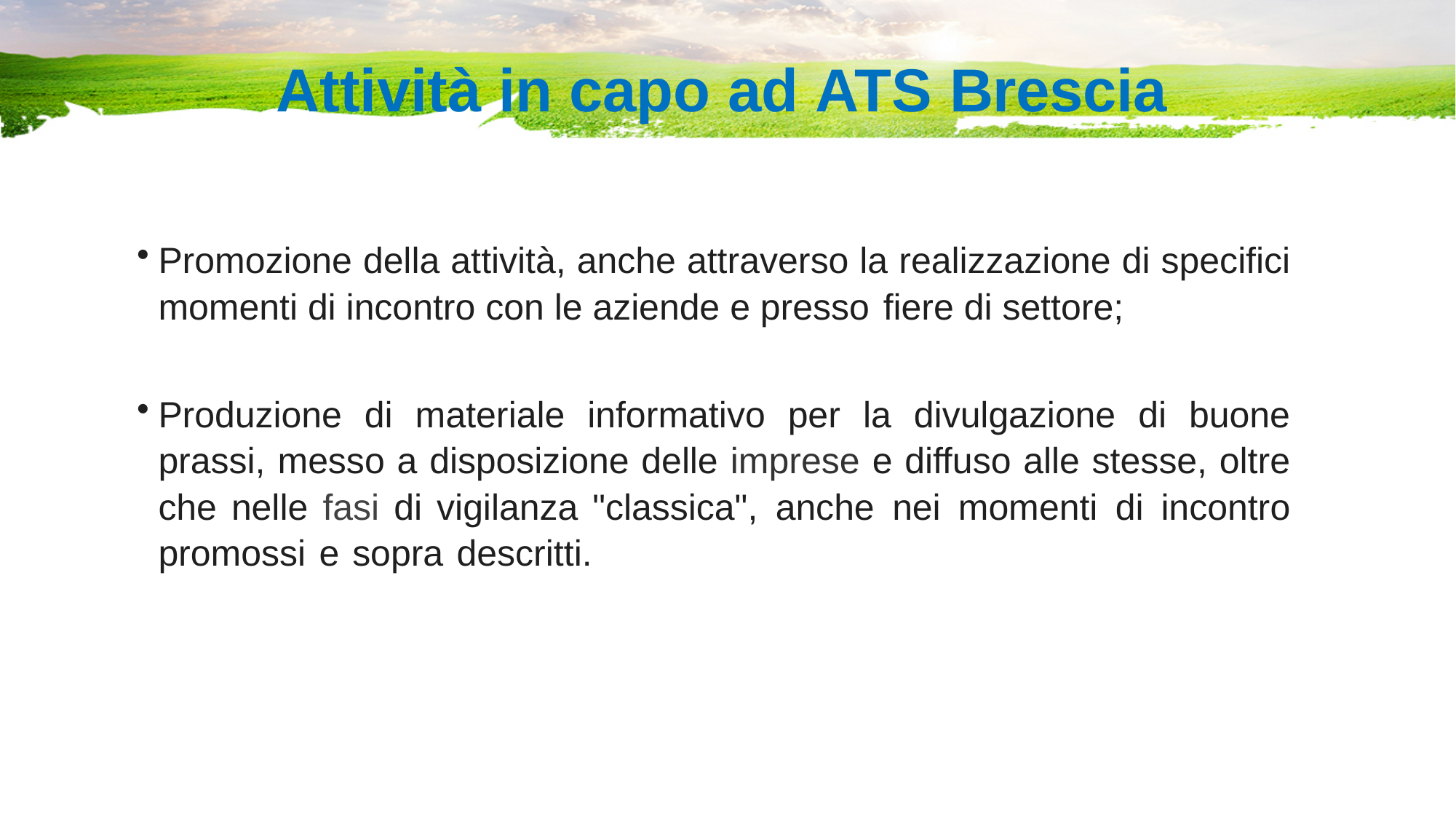

# Attività in capo ad ATS Brescia
Promozione della attività, anche attraverso la realizzazione di specifici momenti di incontro con le aziende e presso fiere di settore;

Produzione di materiale informativo per la divulgazione di buone prassi, messo a disposizione delle imprese e diffuso alle stesse, oltre che nelle fasi di vigilanza "classica", anche nei momenti di incontro promossi e sopra descritti.